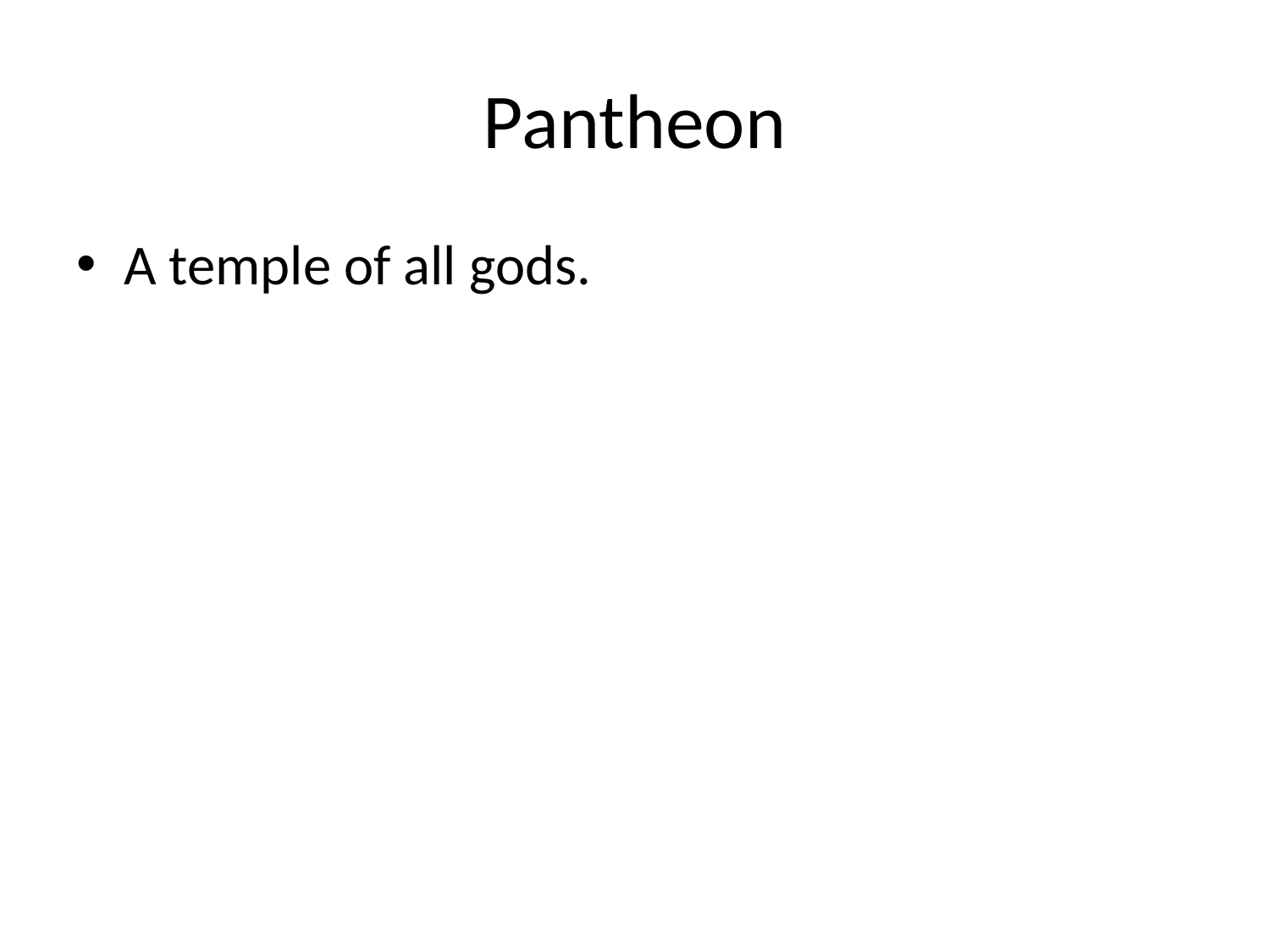

# Pantheon
A temple of all gods.